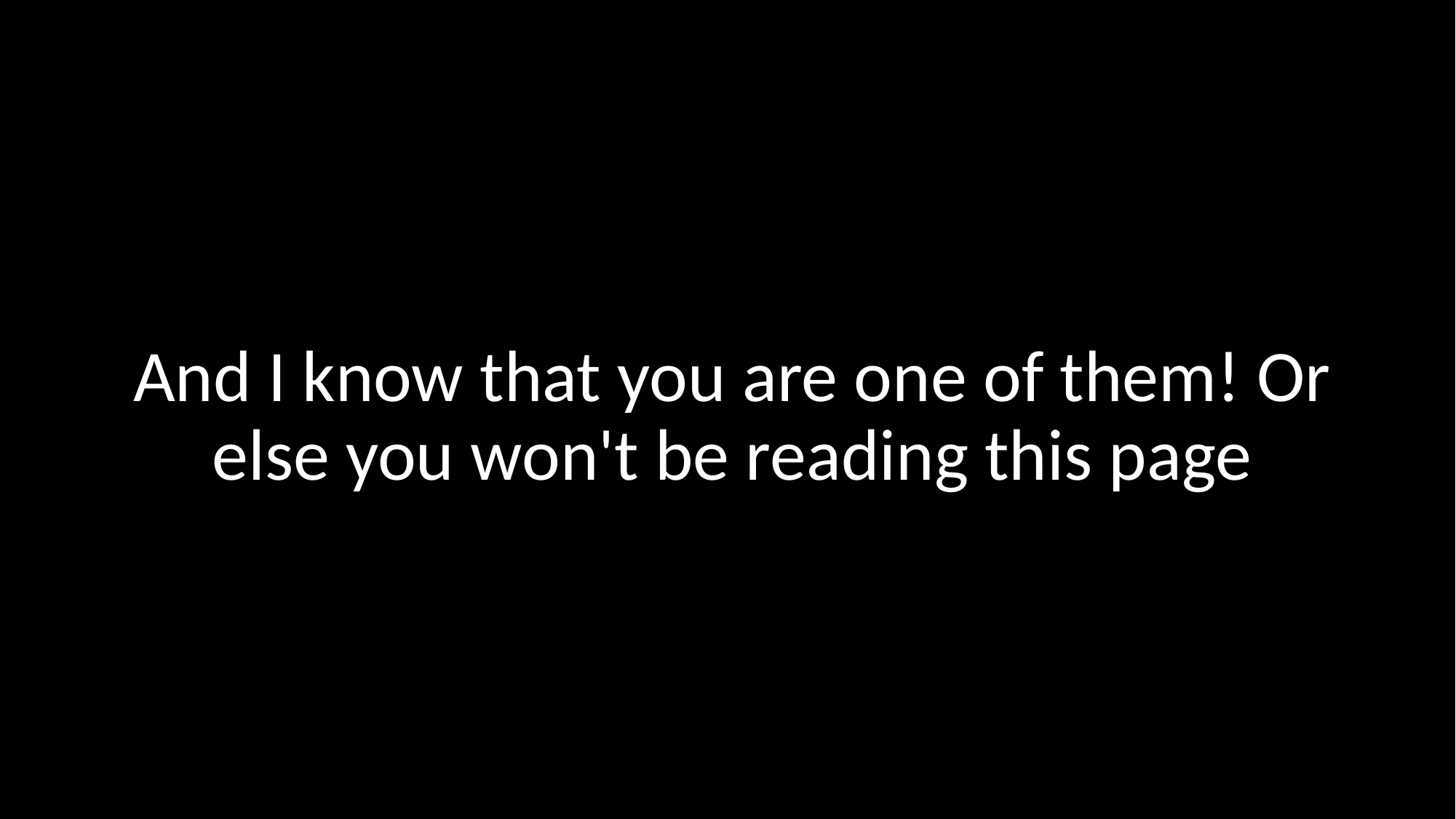

And I know that you are one of them! Or else you won't be reading this page